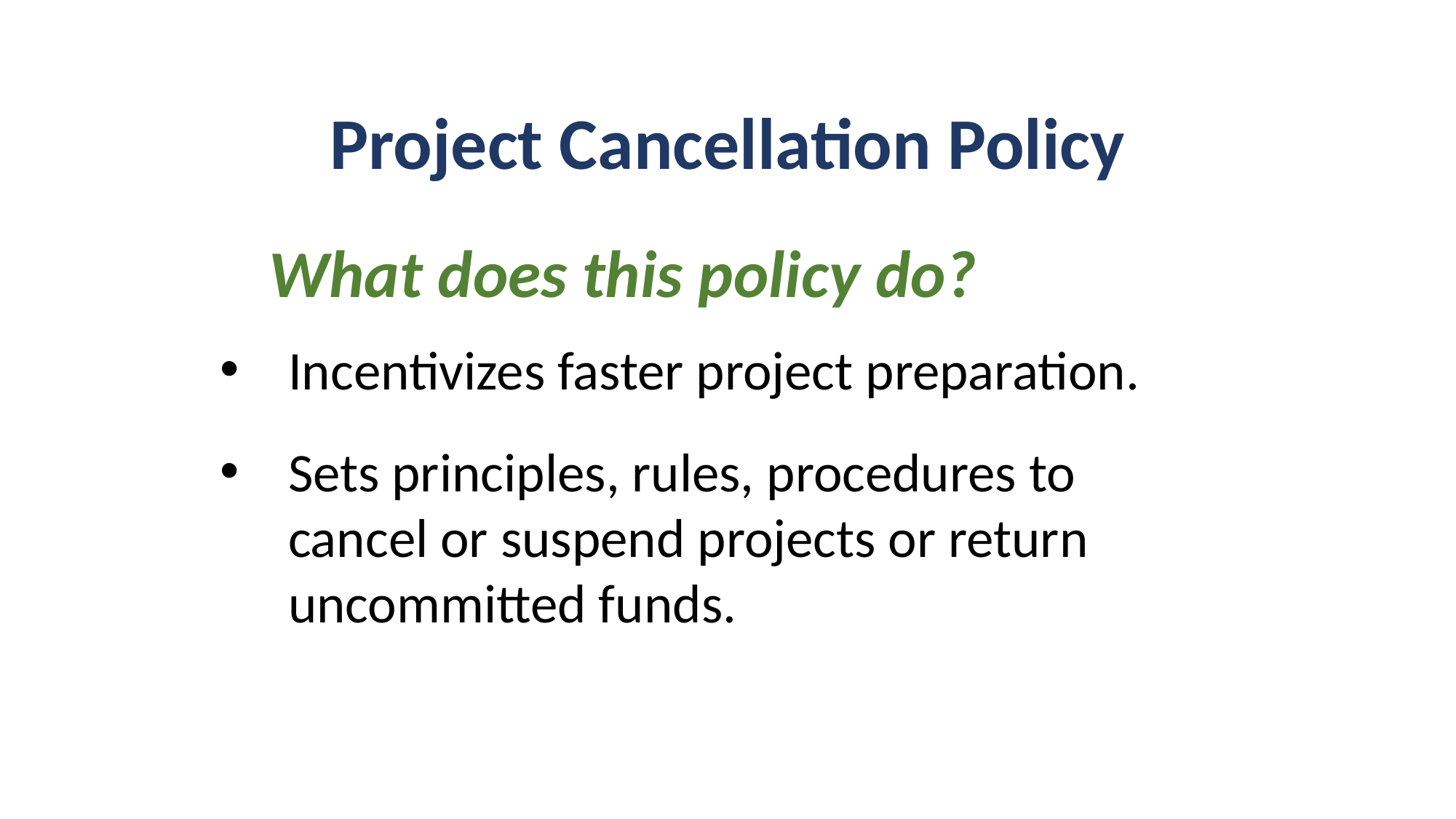

Project Cancellation Policy
What does this policy do?
Incentivizes faster project preparation.
Sets principles, rules, procedures to cancel or suspend projects or return uncommitted funds.